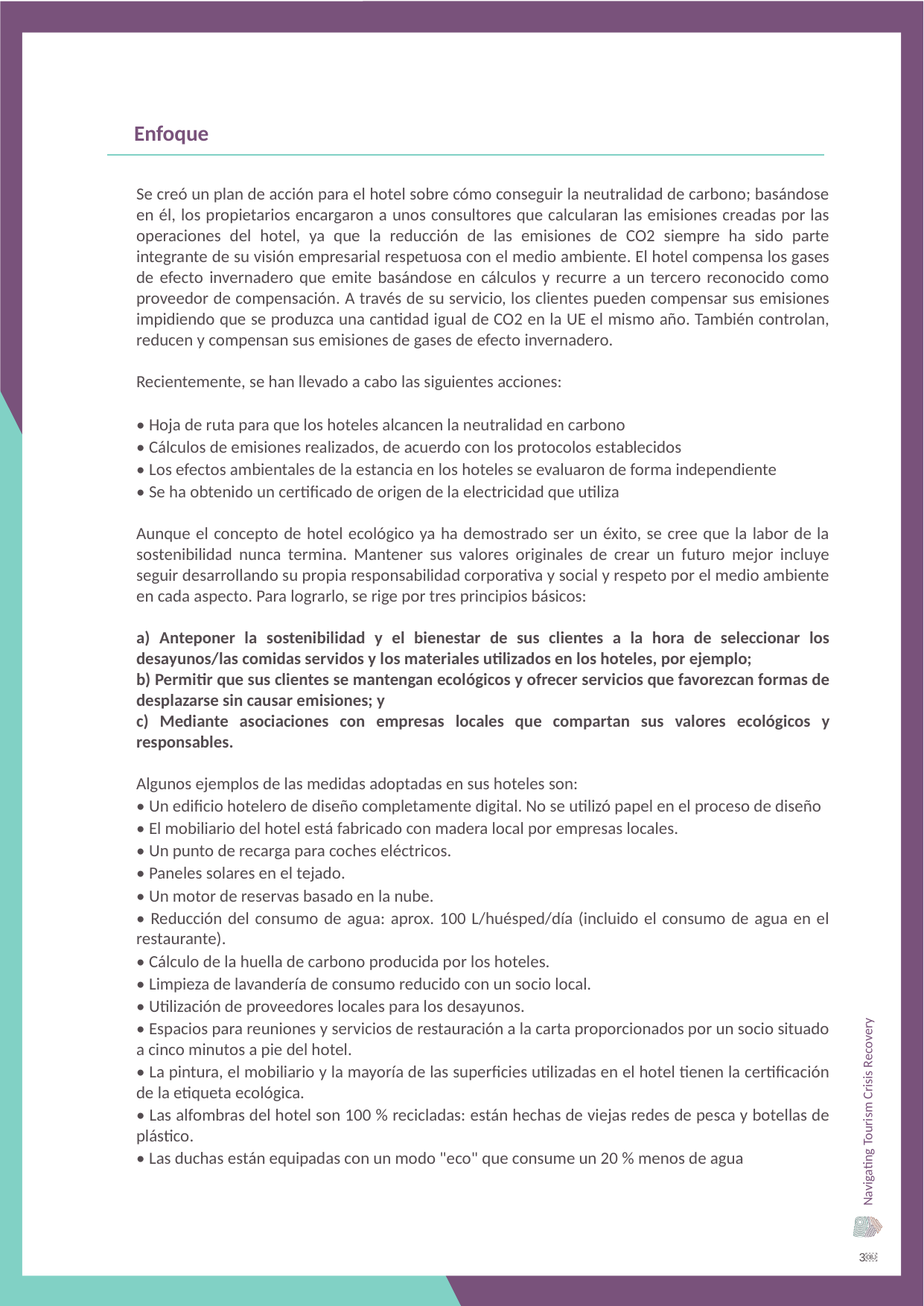

Enfoque
Se creó un plan de acción para el hotel sobre cómo conseguir la neutralidad de carbono; basándose en él, los propietarios encargaron a unos consultores que calcularan las emisiones creadas por las operaciones del hotel, ya que la reducción de las emisiones de CO2 siempre ha sido parte integrante de su visión empresarial respetuosa con el medio ambiente. El hotel compensa los gases de efecto invernadero que emite basándose en cálculos y recurre a un tercero reconocido como proveedor de compensación. A través de su servicio, los clientes pueden compensar sus emisiones impidiendo que se produzca una cantidad igual de CO2 en la UE el mismo año. También controlan, reducen y compensan sus emisiones de gases de efecto invernadero.

Recientemente, se han llevado a cabo las siguientes acciones:

• Hoja de ruta para que los hoteles alcancen la neutralidad en carbono
• Cálculos de emisiones realizados, de acuerdo con los protocolos establecidos
• Los efectos ambientales de la estancia en los hoteles se evaluaron de forma independiente
• Se ha obtenido un certificado de origen de la electricidad que utiliza

Aunque el concepto de hotel ecológico ya ha demostrado ser un éxito, se cree que la labor de la sostenibilidad nunca termina. Mantener sus valores originales de crear un futuro mejor incluye seguir desarrollando su propia responsabilidad corporativa y social y respeto por el medio ambiente en cada aspecto. Para lograrlo, se rige por tres principios básicos:

a) Anteponer la sostenibilidad y el bienestar de sus clientes a la hora de seleccionar los desayunos/las comidas servidos y los materiales utilizados en los hoteles, por ejemplo;
b) Permitir que sus clientes se mantengan ecológicos y ofrecer servicios que favorezcan formas de desplazarse sin causar emisiones; y
c) Mediante asociaciones con empresas locales que compartan sus valores ecológicos y responsables.

Algunos ejemplos de las medidas adoptadas en sus hoteles son:
• Un edificio hotelero de diseño completamente digital. No se utilizó papel en el proceso de diseño
• El mobiliario del hotel está fabricado con madera local por empresas locales.
• Un punto de recarga para coches eléctricos.
• Paneles solares en el tejado.
• Un motor de reservas basado en la nube.
• Reducción del consumo de agua: aprox. 100 L/huésped/día (incluido el consumo de agua en el restaurante).
• Cálculo de la huella de carbono producida por los hoteles.
• Limpieza de lavandería de consumo reducido con un socio local.
• Utilización de proveedores locales para los desayunos.
• Espacios para reuniones y servicios de restauración a la carta proporcionados por un socio situado a cinco minutos a pie del hotel.
• La pintura, el mobiliario y la mayoría de las superficies utilizadas en el hotel tienen la certificación de la etiqueta ecológica.
• Las alfombras del hotel son 100 % recicladas: están hechas de viejas redes de pesca y botellas de plástico.
• Las duchas están equipadas con un modo "eco" que consume un 20 % menos de agua